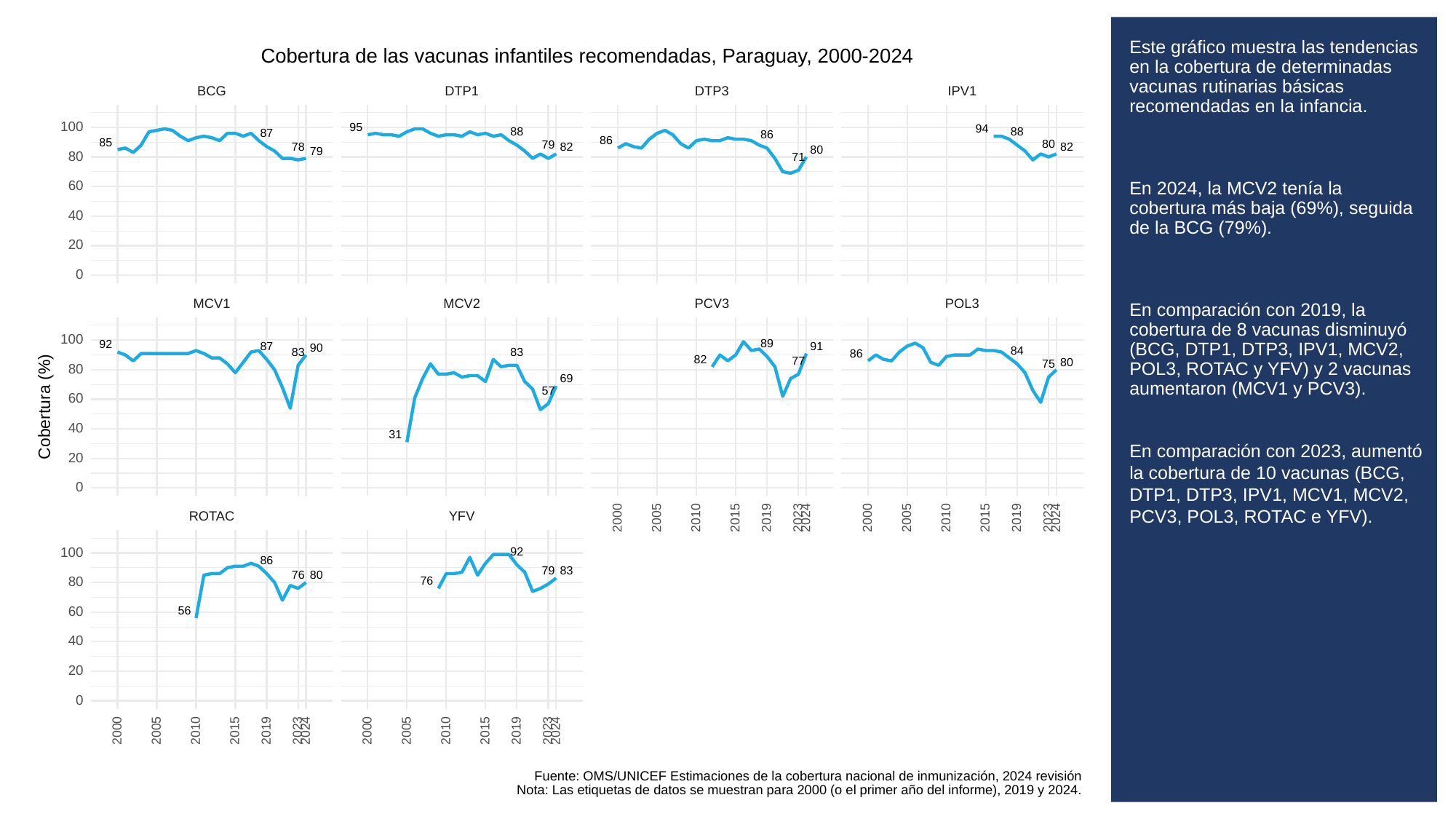

# Este gráfico muestra las tendencias en la cobertura de determinadas vacunas rutinarias básicas recomendadas en la infancia.

En 2024, la MCV2 tenía la cobertura más baja (69%), seguida de la BCG (79%).

En comparación con 2019, la cobertura de 8 vacunas disminuyó (BCG, DTP1, DTP3, IPV1, MCV2, POL3, ROTAC y YFV) y 2 vacunas aumentaron (MCV1 y PCV3).

En comparación con 2023, aumentó la cobertura de 10 vacunas (BCG, DTP1, DTP3, IPV1, MCV1, MCV2, PCV3, POL3, ROTAC e YFV).

Cobertura de las vacunas infantiles recomendadas, Paraguay, 2000-2024
BCG
DTP3
DTP1
IPV1

100
95
94

88
88

87

86

86
85
80
79

82
82
78
80
79
80
71

60

40

20

0

POL3
PCV3
MCV1
MCV2

100
89

92

91
87

90
84
83
83
86

82
77
80

75
80

69

57
60
Cobertura (%)

40

31

20

0

ROTAC
YFV
2023
2023
2000
2005
2010
2015
2019
2024
2000
2005
2010
2015
2019
2024

100
92

86

83
79

80
76
76
80

56
60

40

20

0

2023
2023
2000
2005
2010
2015
2019
2024
2000
2005
2010
2015
2019
2024
Fuente: OMS/UNICEF Estimaciones de la cobertura nacional de inmunización, 2024 revisión
Nota: Las etiquetas de datos se muestran para 2000 (o el primer año del informe), 2019 y 2024.